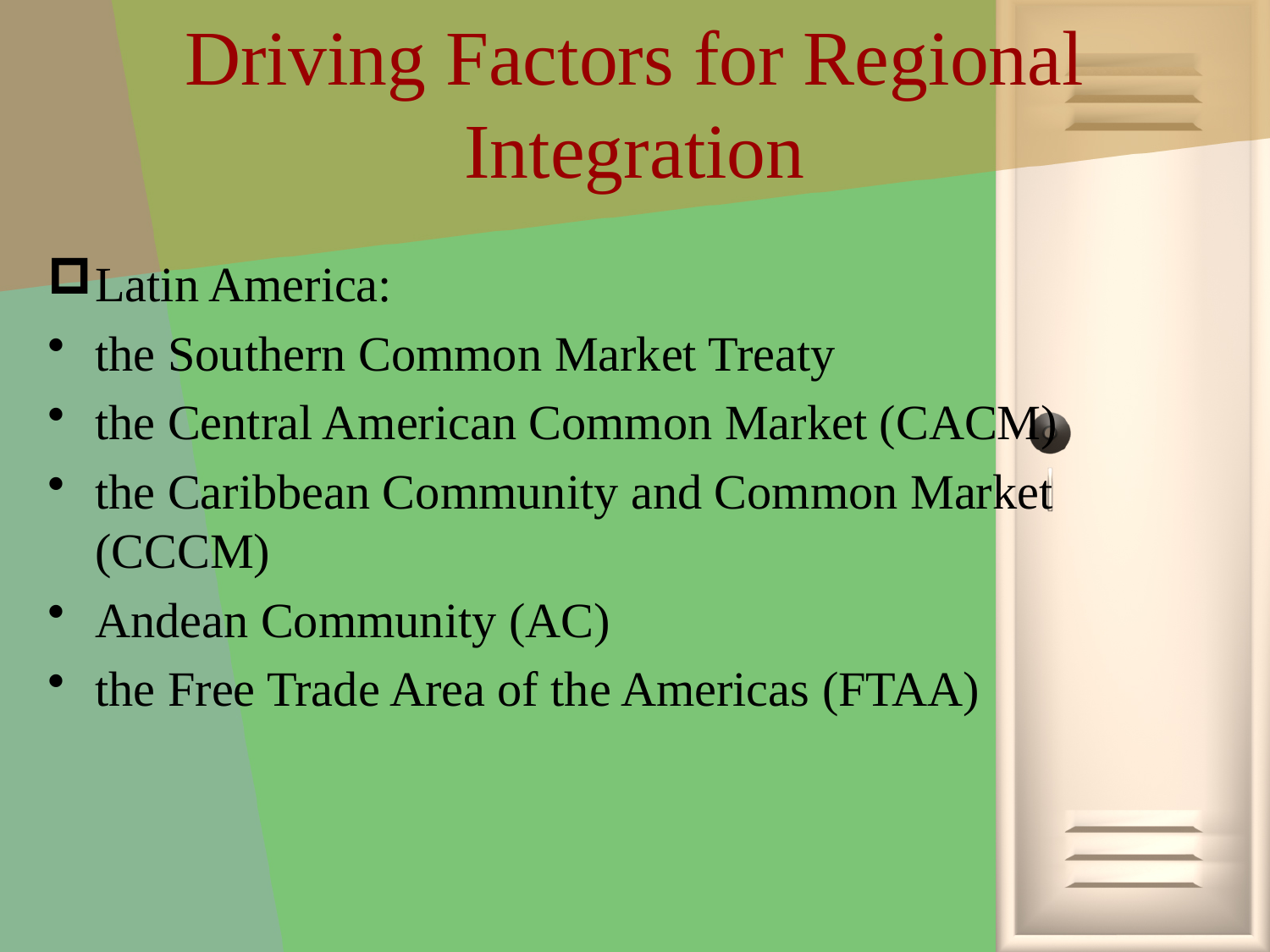

# Driving Factors for Regional Integration
Latin America:
the Southern Common Market Treaty
the Central American Common Market (CACM)
the Caribbean Community and Common Market (CCCM)
Andean Community (AC)
the Free Trade Area of the Americas (FTAA)